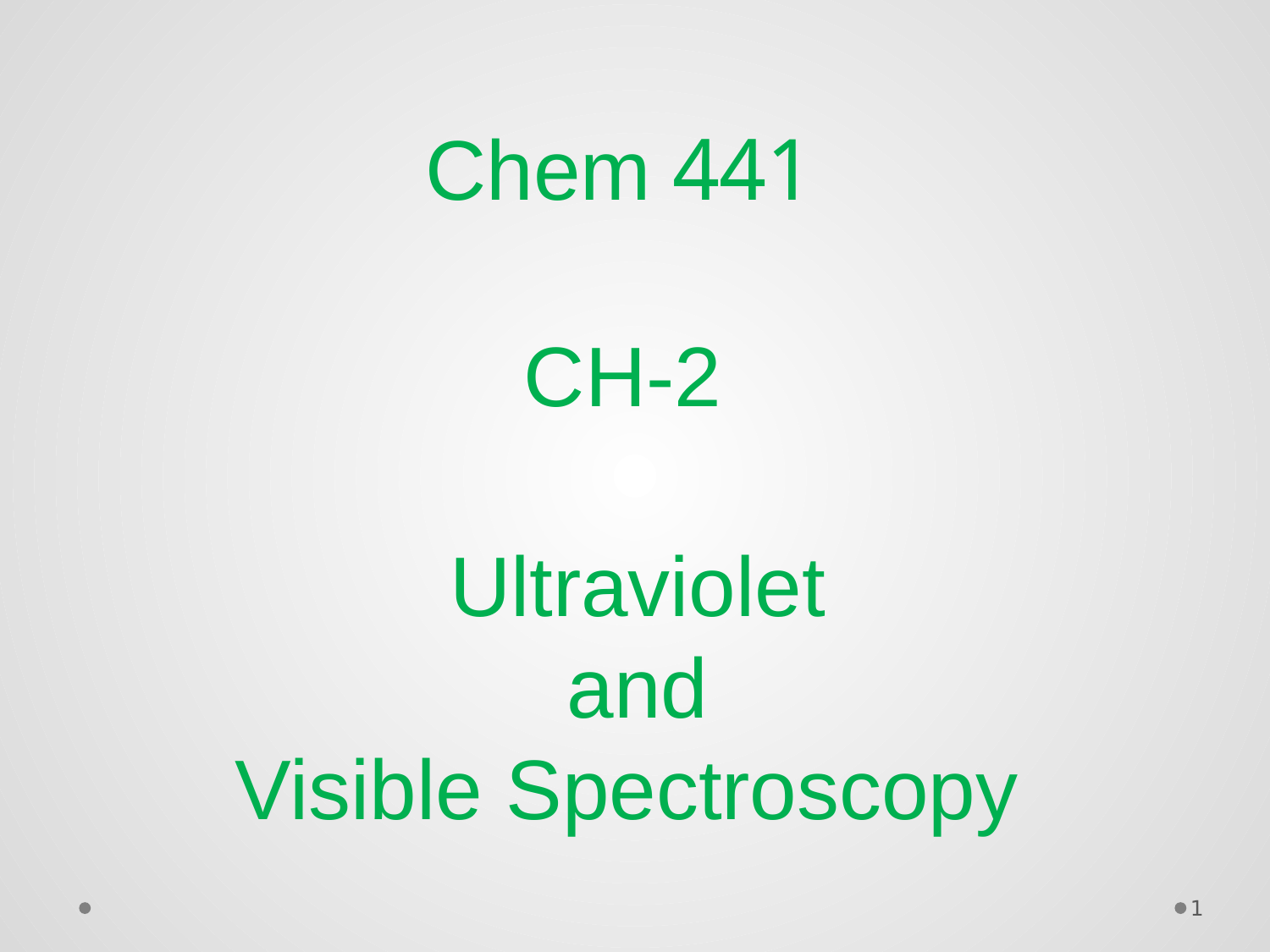

441 Chem
CH-2
Ultraviolet
and
Visible Spectroscopy
1